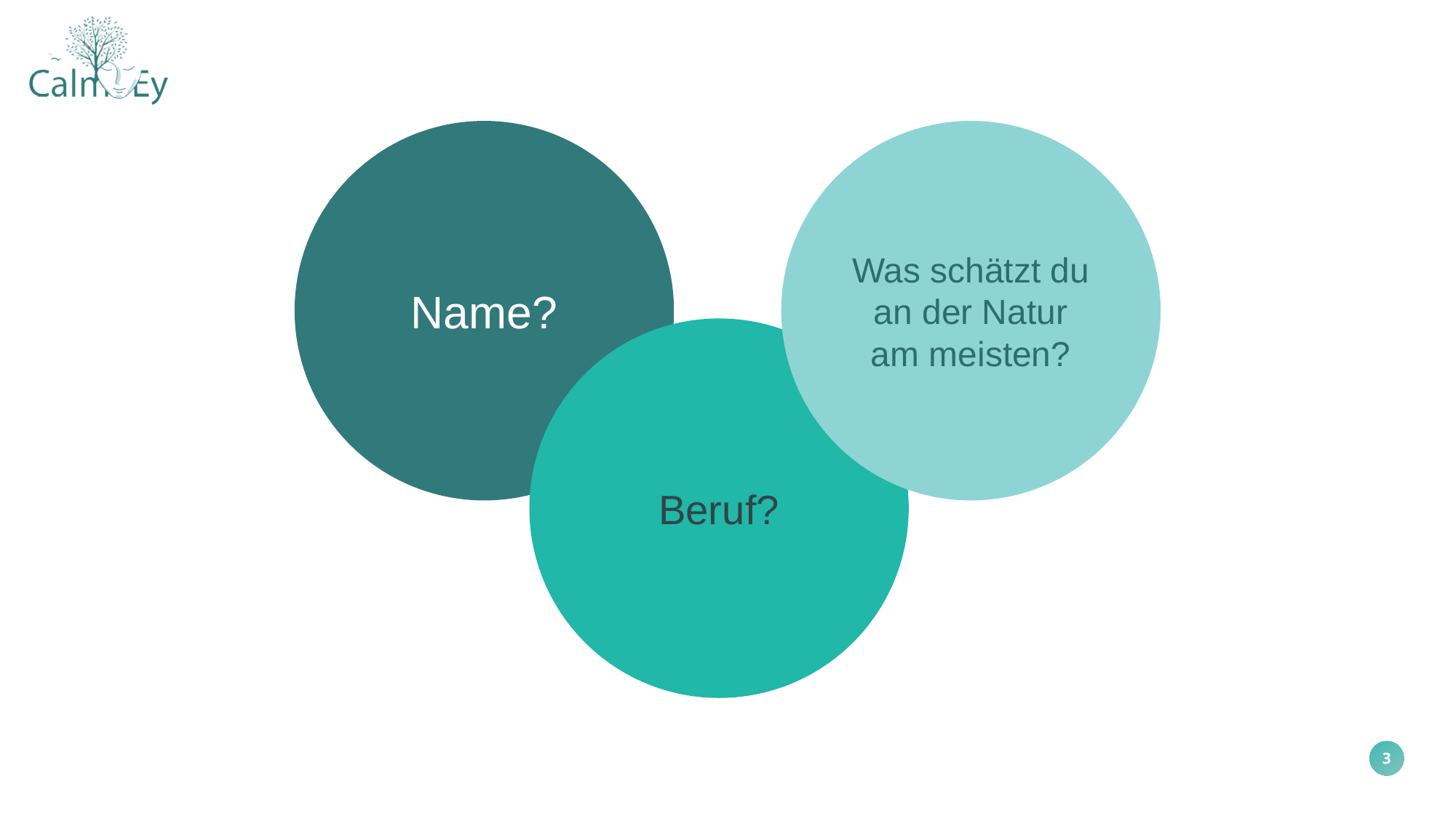

Name?
Was schätzt du an der Natur am meisten?
Beruf?